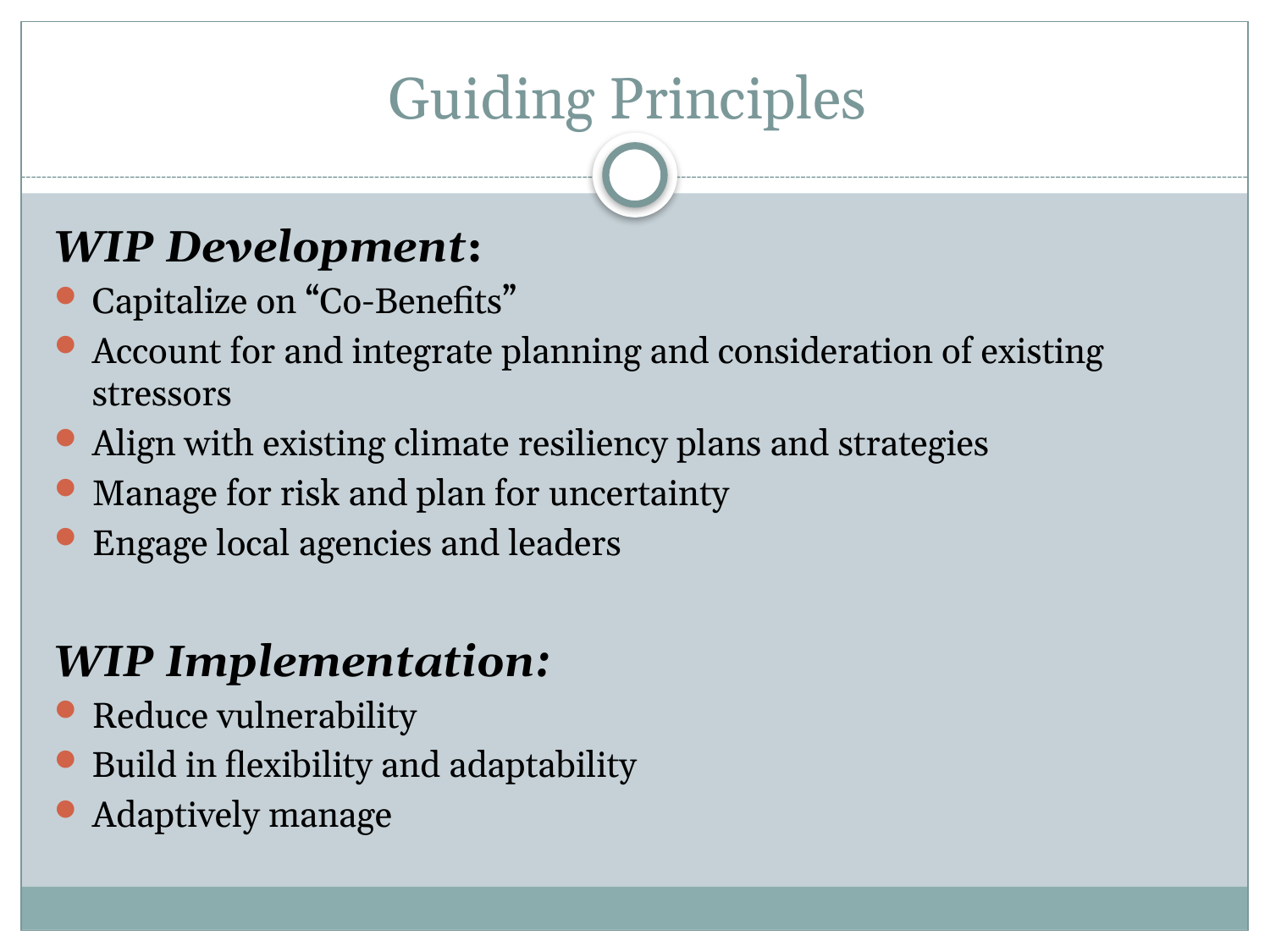

# Guiding Principles
WIP Development:
Capitalize on “Co-Benefits”
Account for and integrate planning and consideration of existing  stressors
Align with existing climate resiliency plans and strategies
Manage for risk and plan for uncertainty
Engage local agencies and leaders

WIP Implementation:
Reduce vulnerability
Build in flexibility and adaptability
Adaptively manage